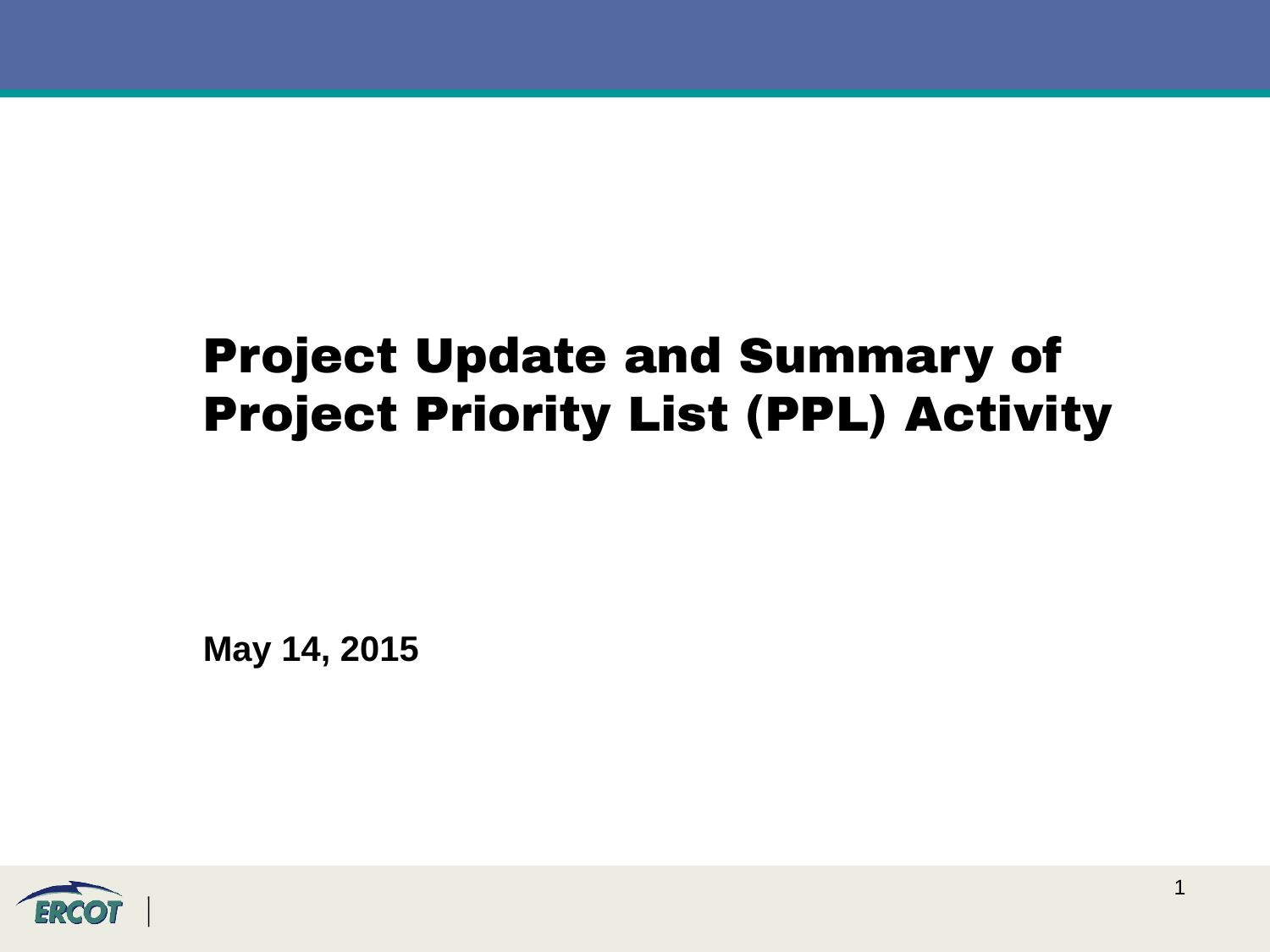

Project Update and Summary of Project Priority List (PPL) Activity

May 14, 2015